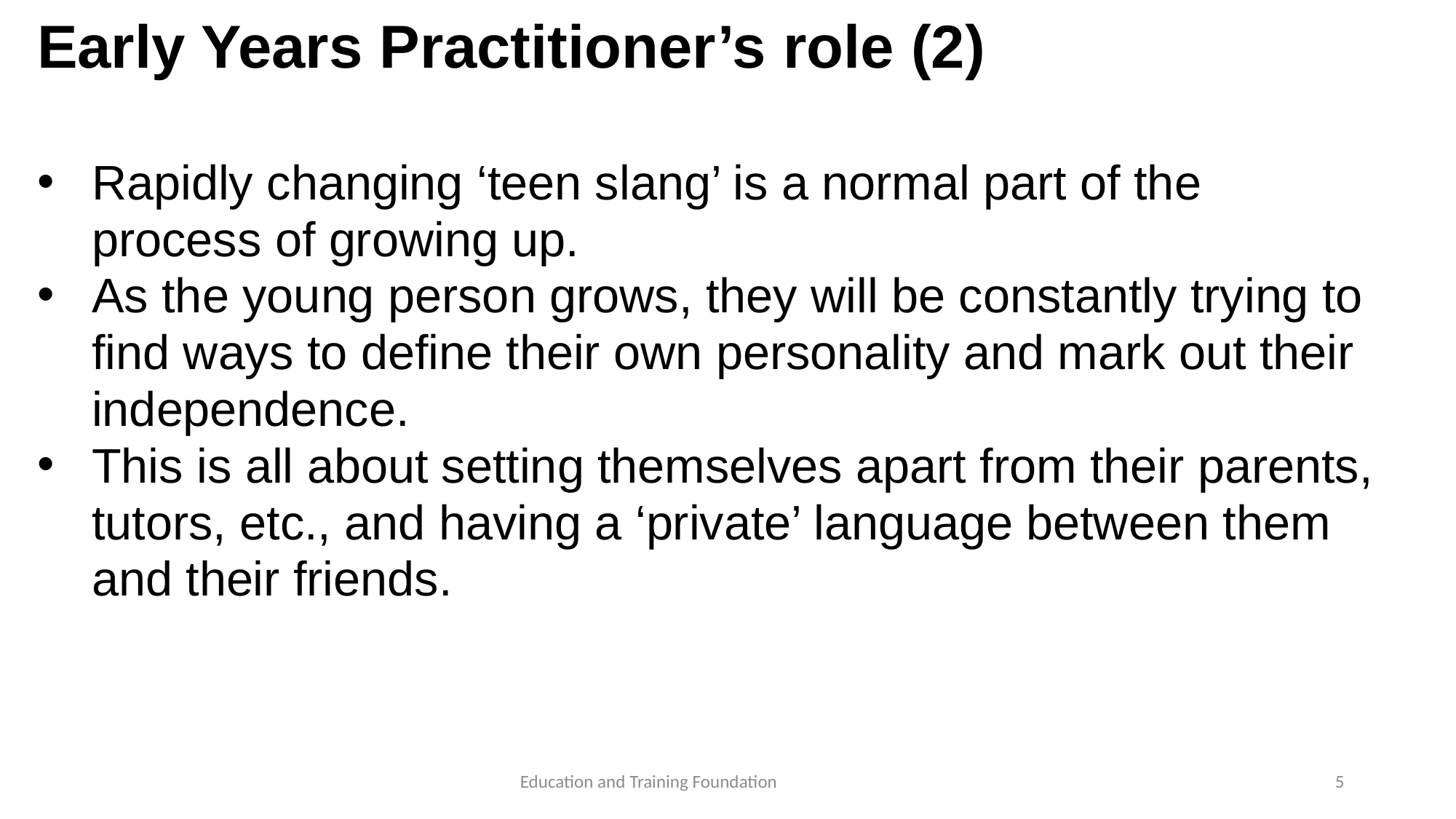

# Early Years Practitioner’s role (2)
Rapidly changing ‘teen slang’ is a normal part of the process of growing up.
As the young person grows, they will be constantly trying to find ways to define their own personality and mark out their independence.
This is all about setting themselves apart from their parents, tutors, etc., and having a ‘private’ language between them and their friends.
5
Education and Training Foundation